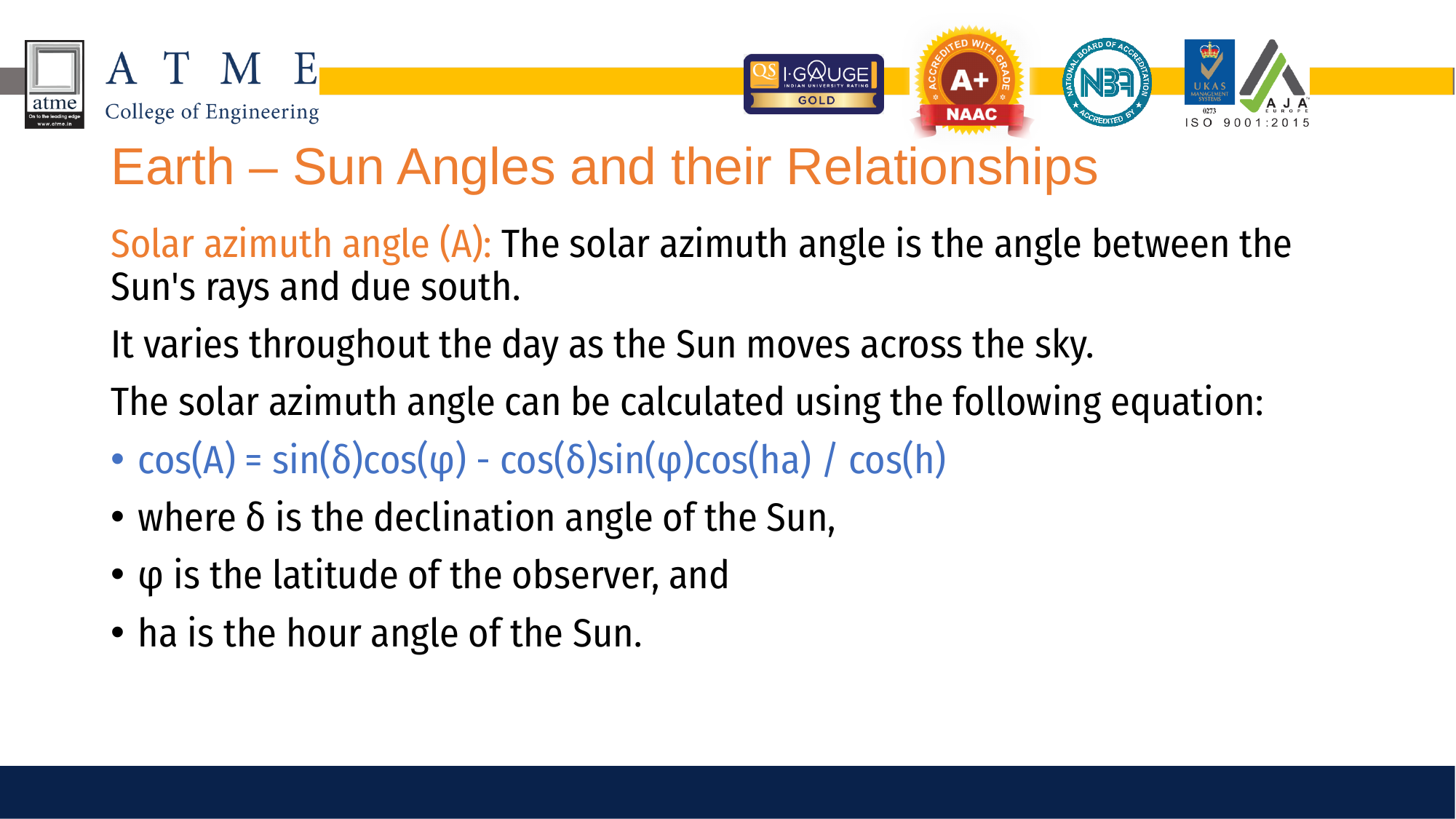

# Earth – Sun Angles and their Relationships
Solar azimuth angle (A): The solar azimuth angle is the angle between the Sun's rays and due south.
It varies throughout the day as the Sun moves across the sky.
The solar azimuth angle can be calculated using the following equation:
cos(A) = sin(δ)cos(φ) - cos(δ)sin(φ)cos(ha) / cos(h)
where δ is the declination angle of the Sun,
φ is the latitude of the observer, and
ha is the hour angle of the Sun.